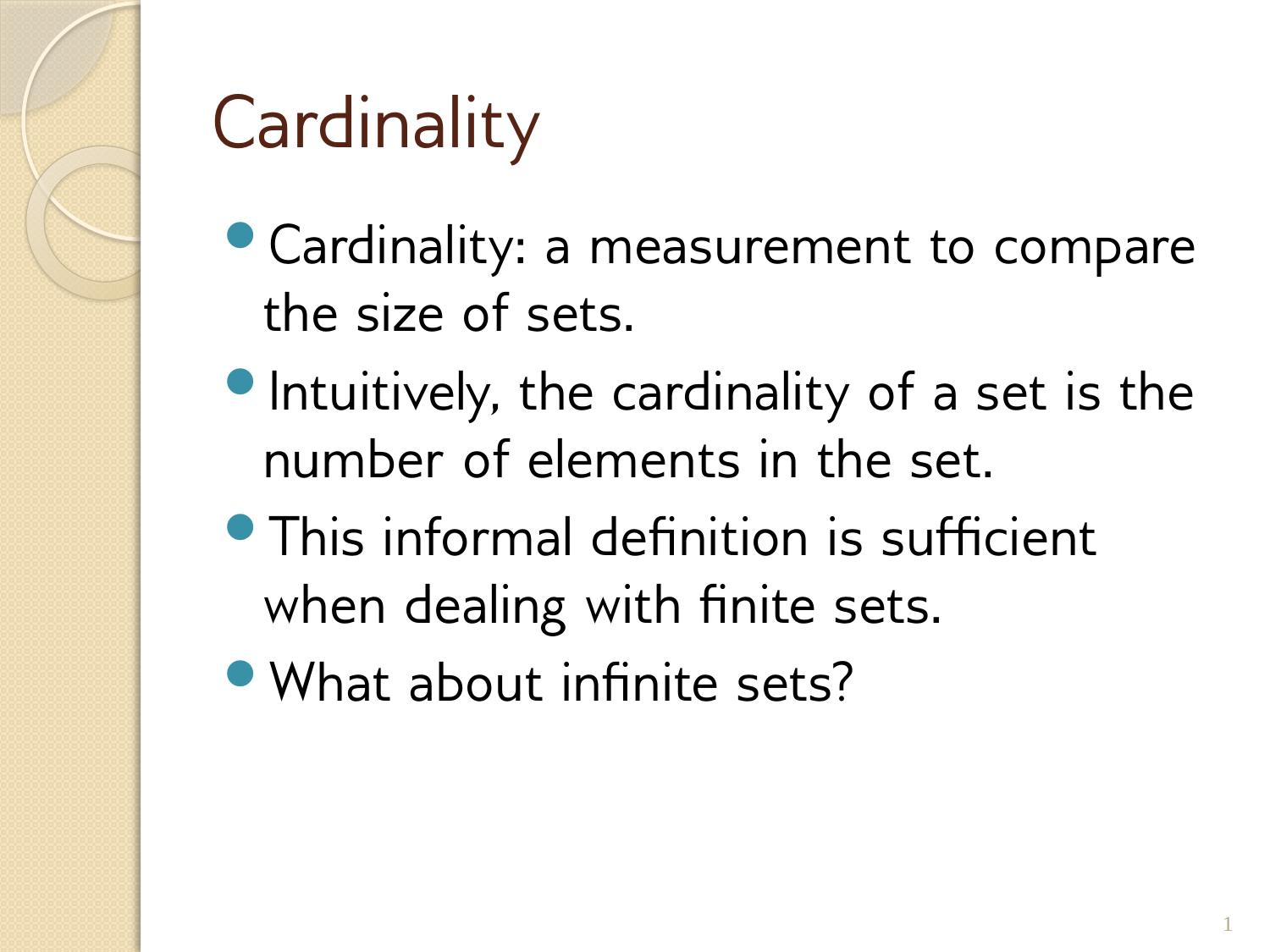

# Cardinality
Cardinality: a measurement to compare the size of sets.
Intuitively, the cardinality of a set is the number of elements in the set.
This informal definition is sufficient when dealing with finite sets.
What about infinite sets?
1